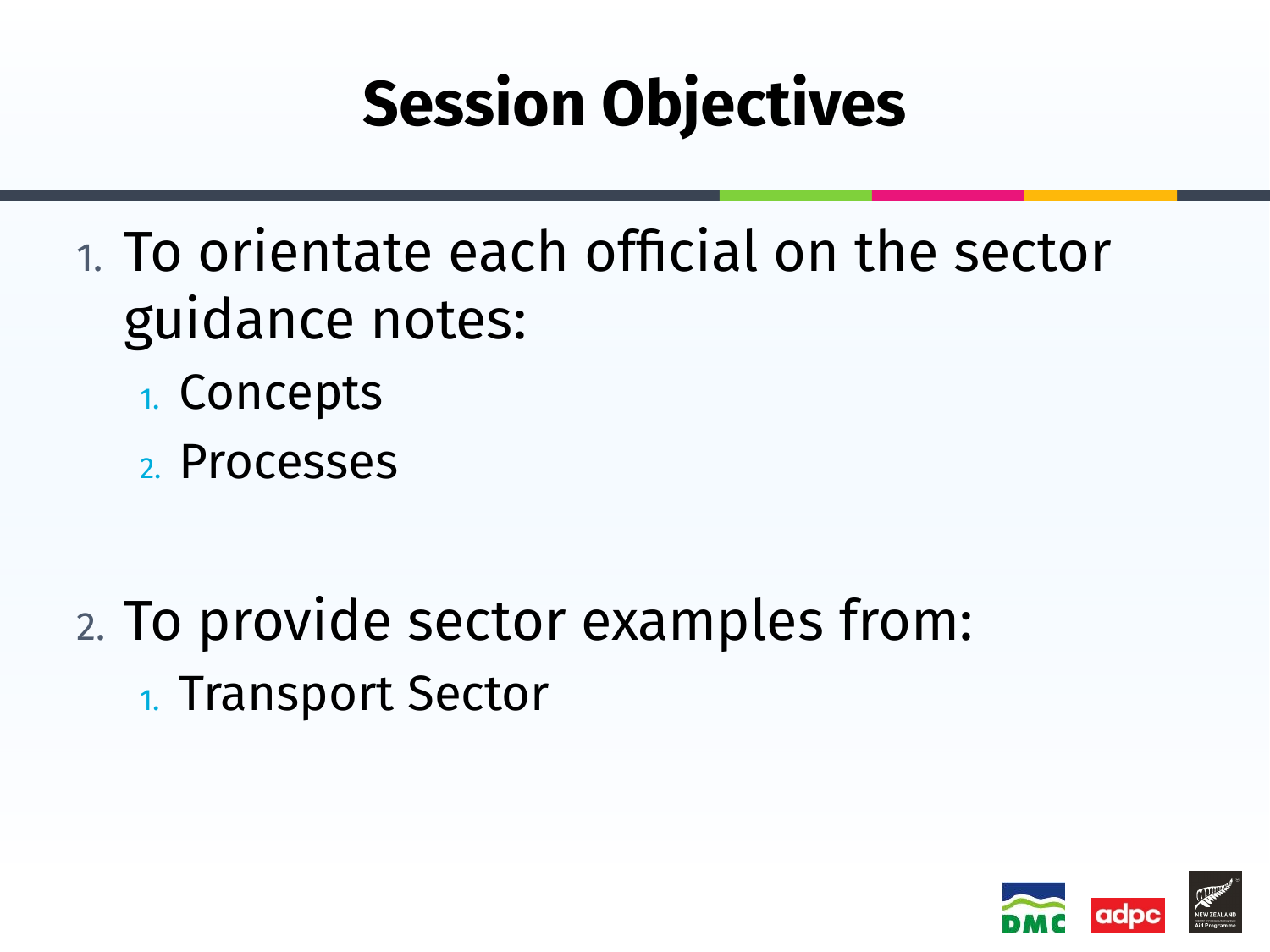

# Session Objectives
To orientate each official on the sector guidance notes:
Concepts
Processes

To provide sector examples from:
Transport Sector